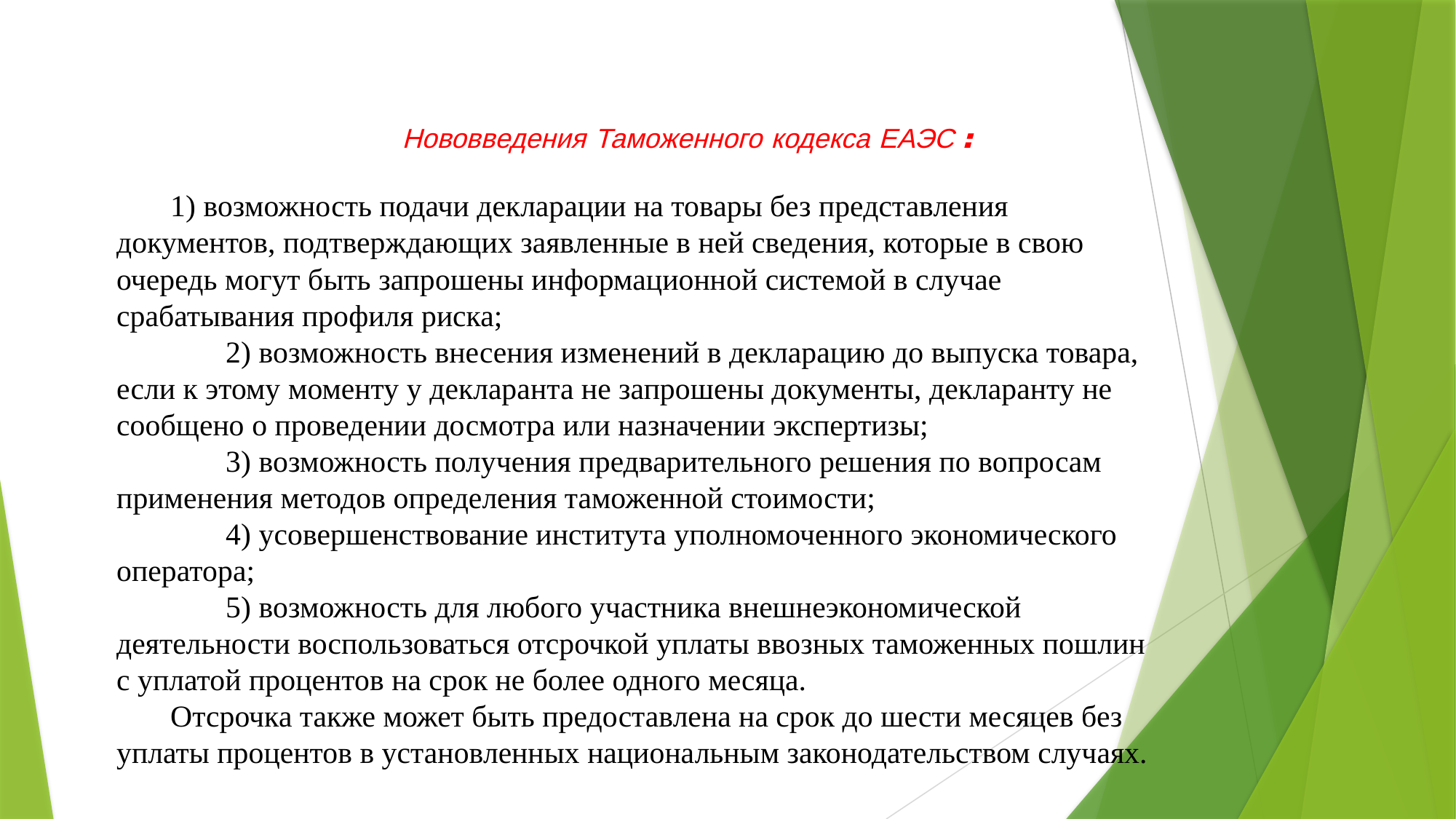

Нововведения Таможенного кодекса ЕАЭС :

1) возможность подачи декларации на товары без представления документов, подтверждающих заявленные в ней сведения, которые в свою очередь могут быть запрошены информационной системой в случае срабатывания профиля риска;
	2) возможность внесения изменений в декларацию до выпуска товара, если к этому моменту у декларанта не запрошены документы, декларанту не сообщено о проведении досмотра или назначении экспертизы;
	3) возможность получения предварительного решения по вопросам применения методов определения таможенной стоимости;
	4) усовершенствование института уполномоченного экономического оператора;
	5) возможность для любого участника внешнеэкономической деятельности воспользоваться отсрочкой уплаты ввозных таможенных пошлин с уплатой процентов на срок не более одного месяца.
Отсрочка также может быть предоставлена на срок до шести месяцев без уплаты процентов в установленных национальным законодательством случаях.